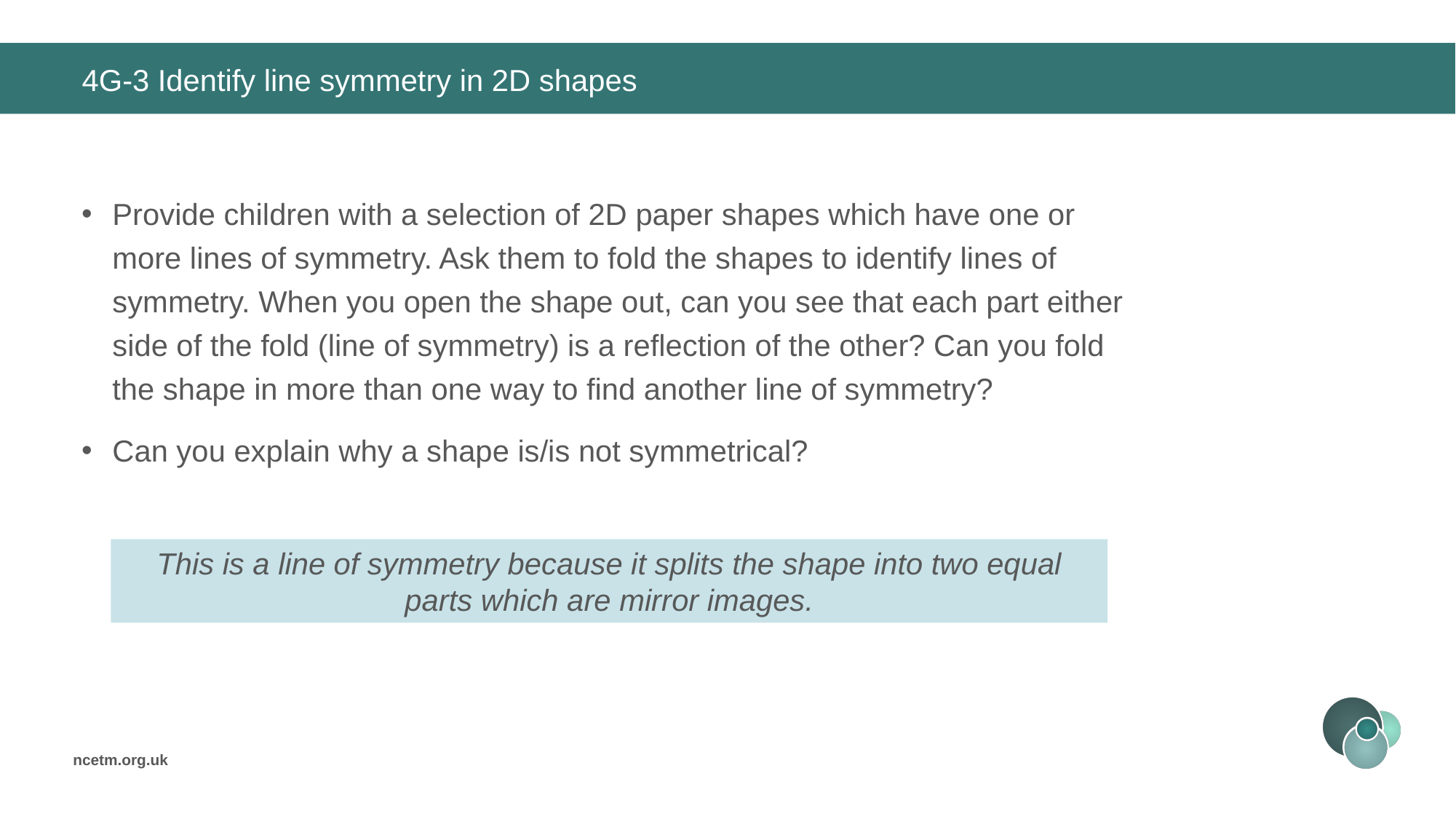

# 4G-3 Identify line symmetry in 2D shapes
Provide children with a selection of 2D paper shapes which have one or more lines of symmetry. Ask them to fold the shapes to identify lines of symmetry. When you open the shape out, can you see that each part either side of the fold (line of symmetry) is a reflection of the other? Can you fold the shape in more than one way to find another line of symmetry?
Can you explain why a shape is/is not symmetrical?

This is a line of symmetry because it splits the shape into two equal parts which are mirror images.